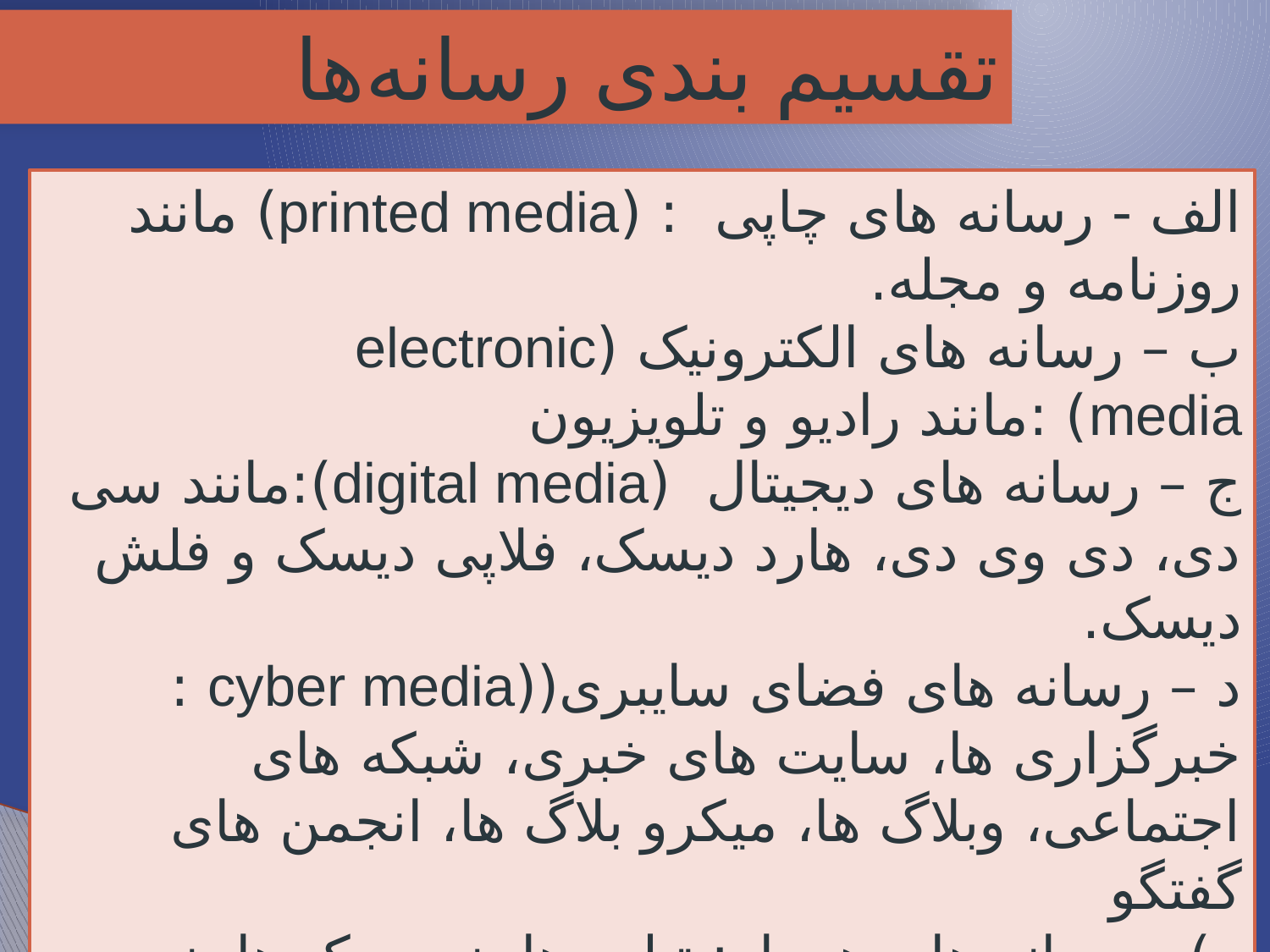

تقسیم بندی رسانه‌ها
الف - رسانه های چاپی  : (printed media) مانند روزنامه و مجله.
ب – رسانه های الکترونیک (electronic media) :مانند رادیو و تلویزیون
ج – رسانه های دیجیتال  (digital media):مانند سی دی، دی وی دی، هارد دیسک، فلاپی دیسک و فلش دیسک.
د – رسانه های فضای سایبری((cyber media : خبرگزاری ها، سایت های خبری، شبکه های اجتماعی، وبلاگ ها، میکرو بلاگ ها، انجمن های گفتگو
ه) - رسانه های همراه: تبلت ها، نت بوک ها، نوت بوک ها، موبایل های هوشمند نسل 3 و 4، تجهیزات کنترلی